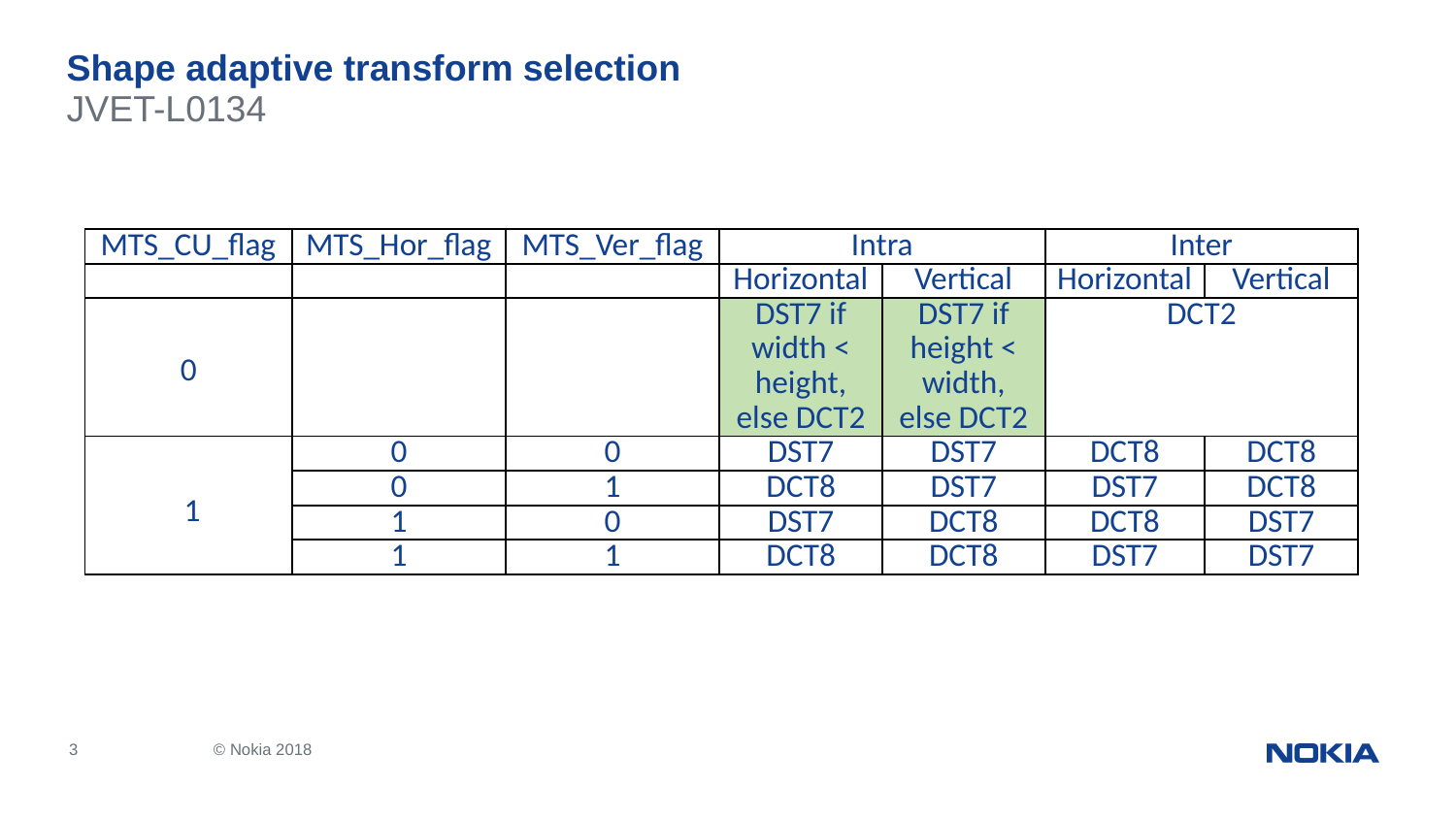

# Shape adaptive transform selection
JVET-L0134
| MTS\_CU\_flag | MTS\_Hor\_flag | MTS\_Ver\_flag | Intra |  | Inter |  |
| --- | --- | --- | --- | --- | --- | --- |
|  |  |  | Horizontal | Vertical | Horizontal | Vertical |
| 0 |  |  | DST7 if width < height, else DCT2 | DST7 if height < width, else DCT2 | DCT2 |  |
| 1 | 0 | 0 | DST7 | DST7 | DCT8 | DCT8 |
|  | 0 | 1 | DCT8 | DST7 | DST7 | DCT8 |
|  | 1 | 0 | DST7 | DCT8 | DCT8 | DST7 |
|  | 1 | 1 | DCT8 | DCT8 | DST7 | DST7 |